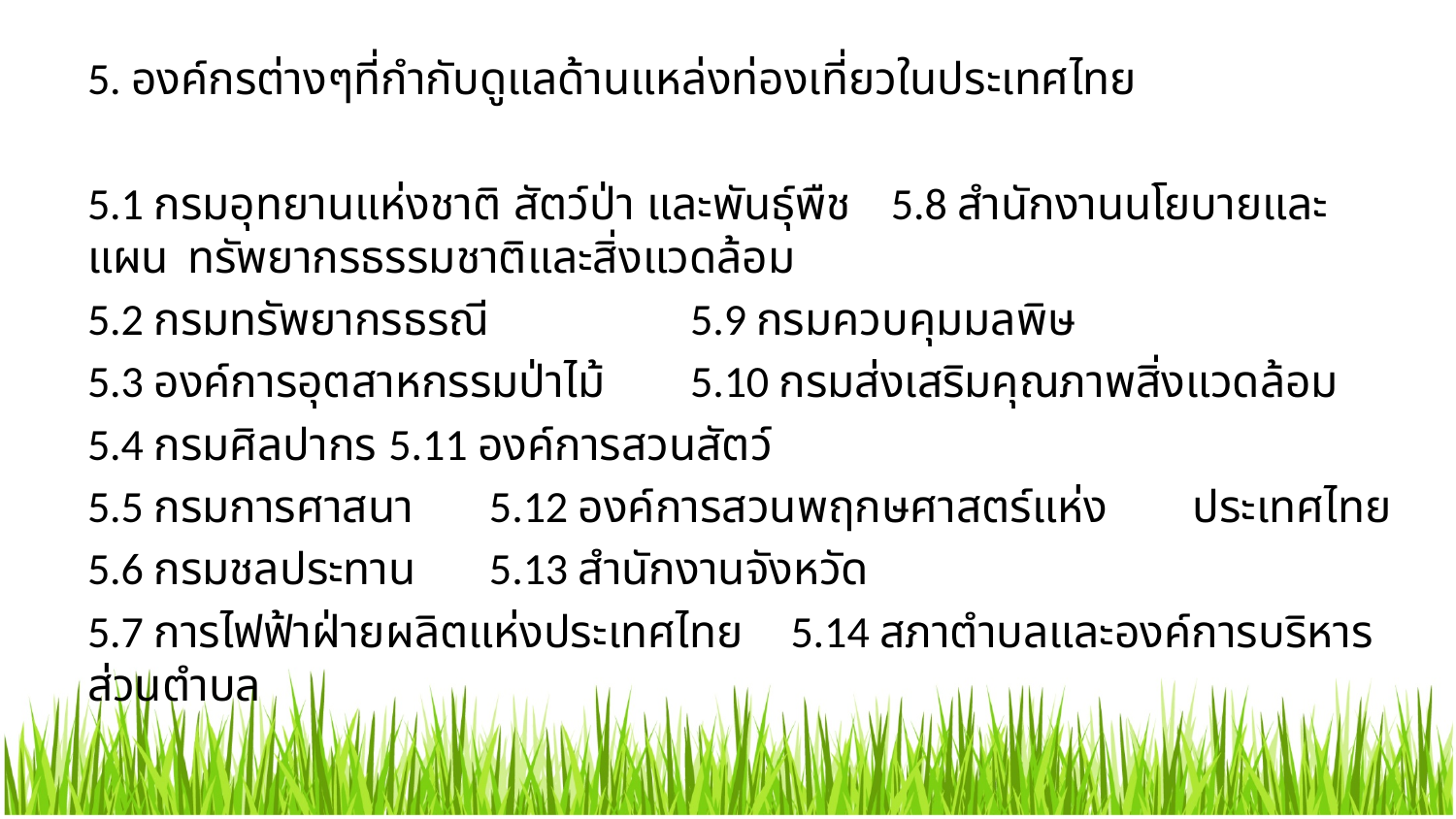

5. องค์กรต่างๆที่กำกับดูแลด้านแหล่งท่องเที่ยวในประเทศไทย

5.1 กรมอุทยานแห่งชาติ สัตว์ป่า และพันธุ์พืช	5.8 สำนักงานนโยบายและแผน						ทรัพยากรธรรมชาติและสิ่งแวดล้อม
5.2 กรมทรัพยากรธรณี			5.9 กรมควบคุมมลพิษ
5.3 องค์การอุตสาหกรรมป่าไม้			5.10 กรมส่งเสริมคุณภาพสิ่งแวดล้อม
5.4 กรมศิลปากร				5.11 องค์การสวนสัตว์
5.5 กรมการศาสนา				5.12 องค์การสวนพฤกษศาสตร์แห่ง						ประเทศไทย
5.6 กรมชลประทาน				5.13 สำนักงานจังหวัด
5.7 การไฟฟ้าฝ่ายผลิตแห่งประเทศไทย		5.14 สภาตำบลและองค์การบริหาร						ส่วนตำบล